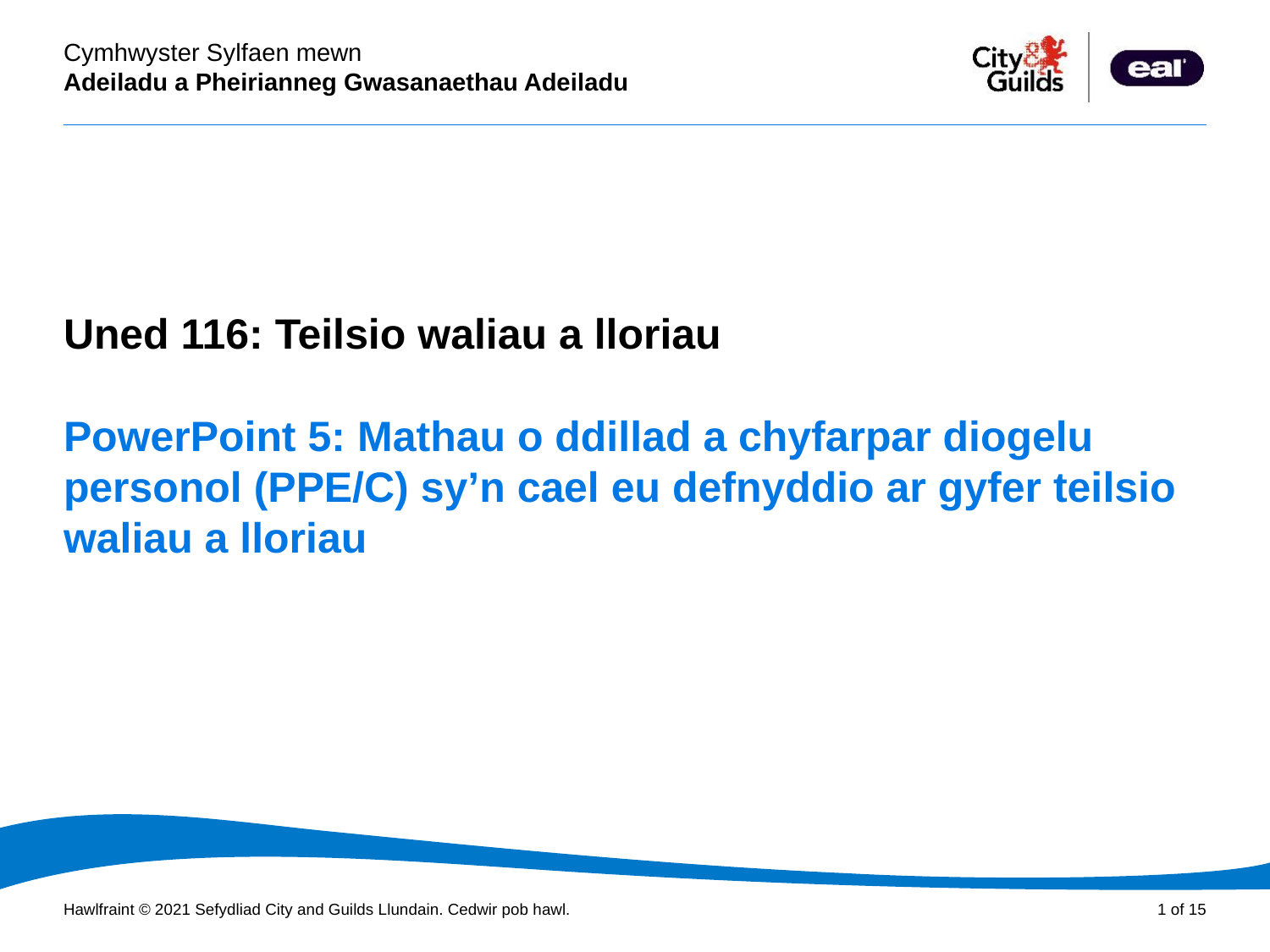

Cyflwyniad PowerPoint
Uned 116: Teilsio waliau a lloriau
# PowerPoint 5: Mathau o ddillad a chyfarpar diogelu personol (PPE/C) sy’n cael eu defnyddio ar gyfer teilsio waliau a lloriau